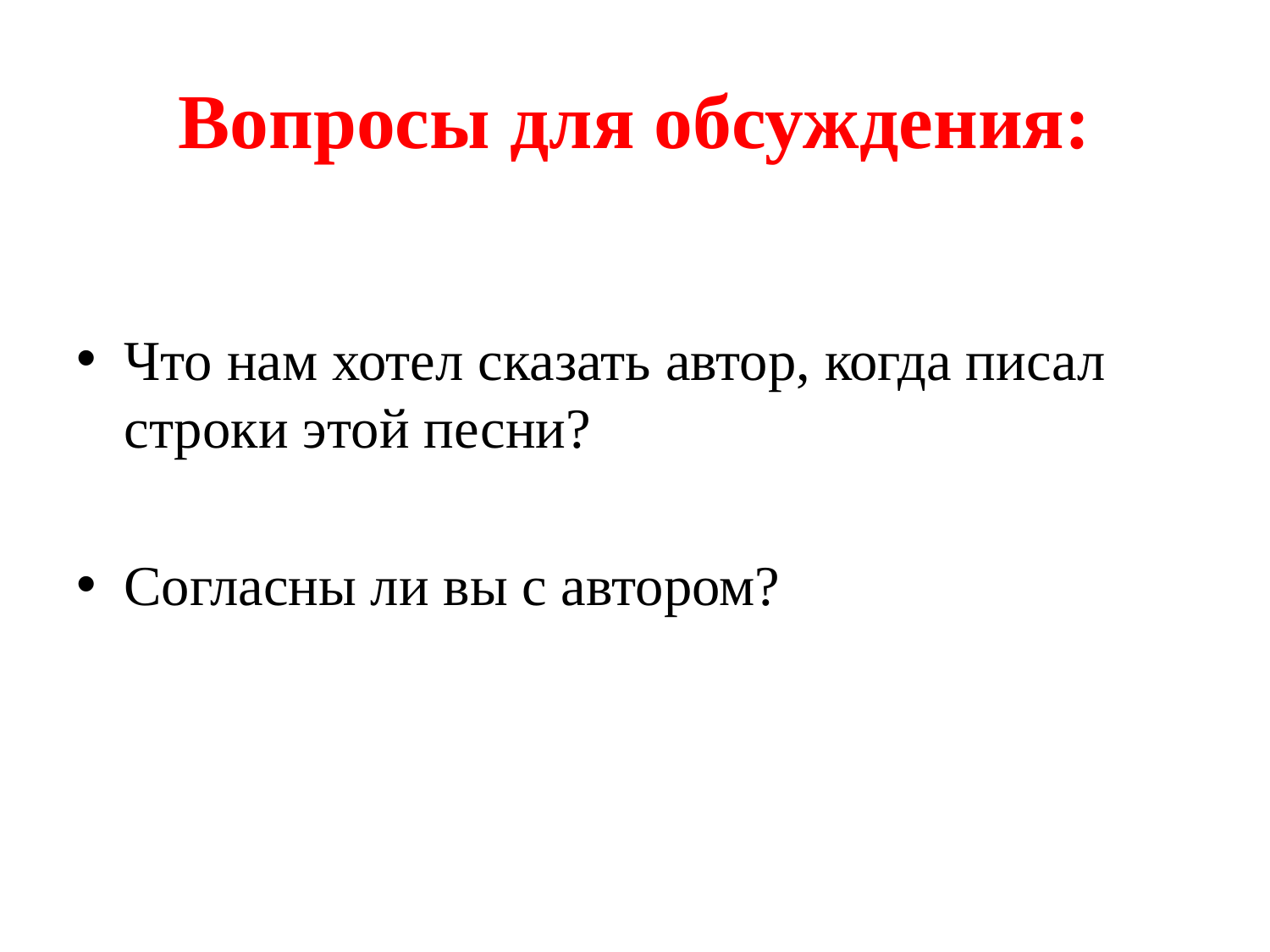

# Вопросы для обсуждения:
Что нам хотел сказать автор, когда писал строки этой песни?

Согласны ли вы с автором?